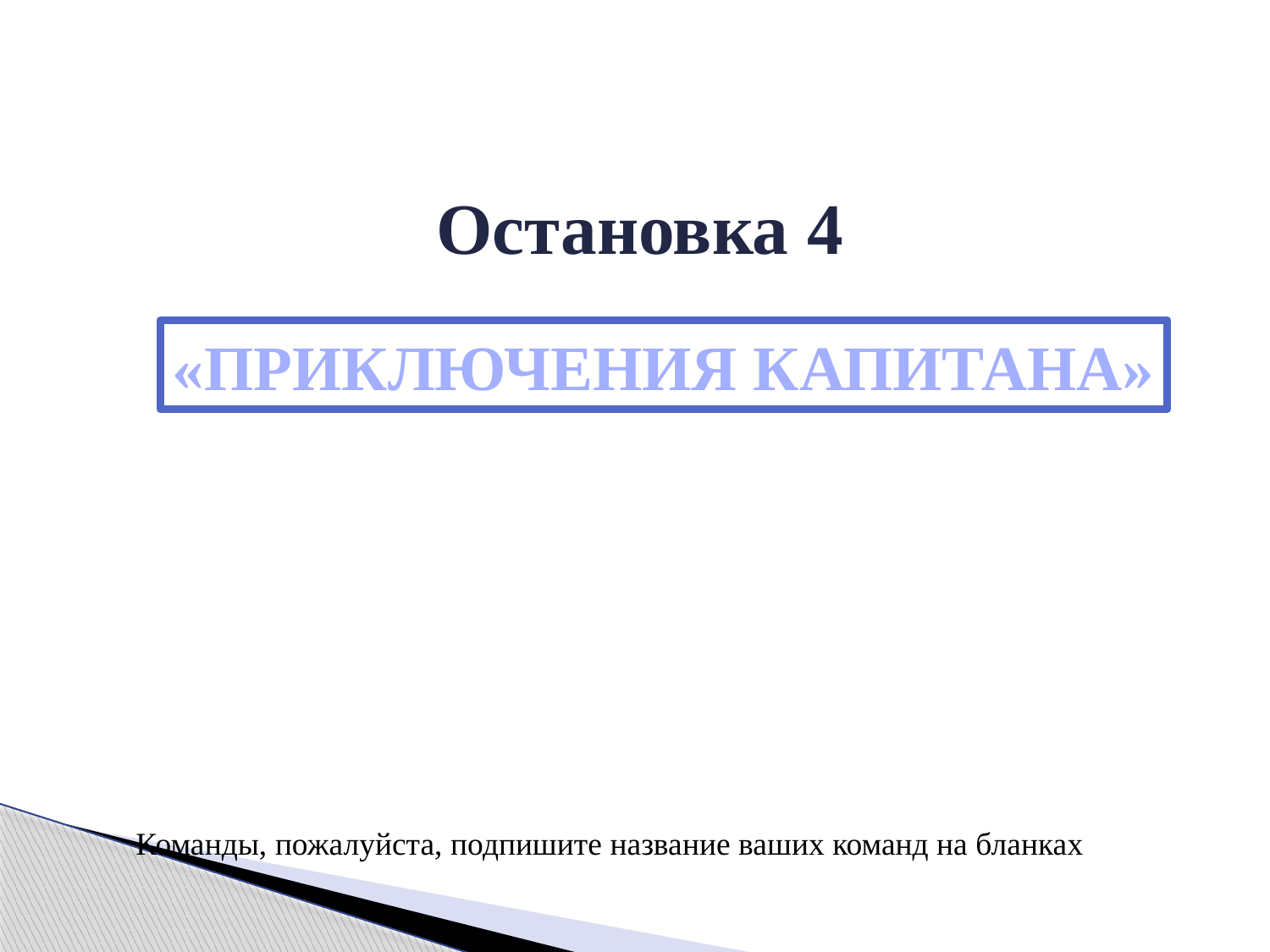

# Остановка 4
«ПРИКЛЮЧЕНИЯ КАПИТАНА»
Команды, пожалуйста, подпишите название ваших команд на бланках